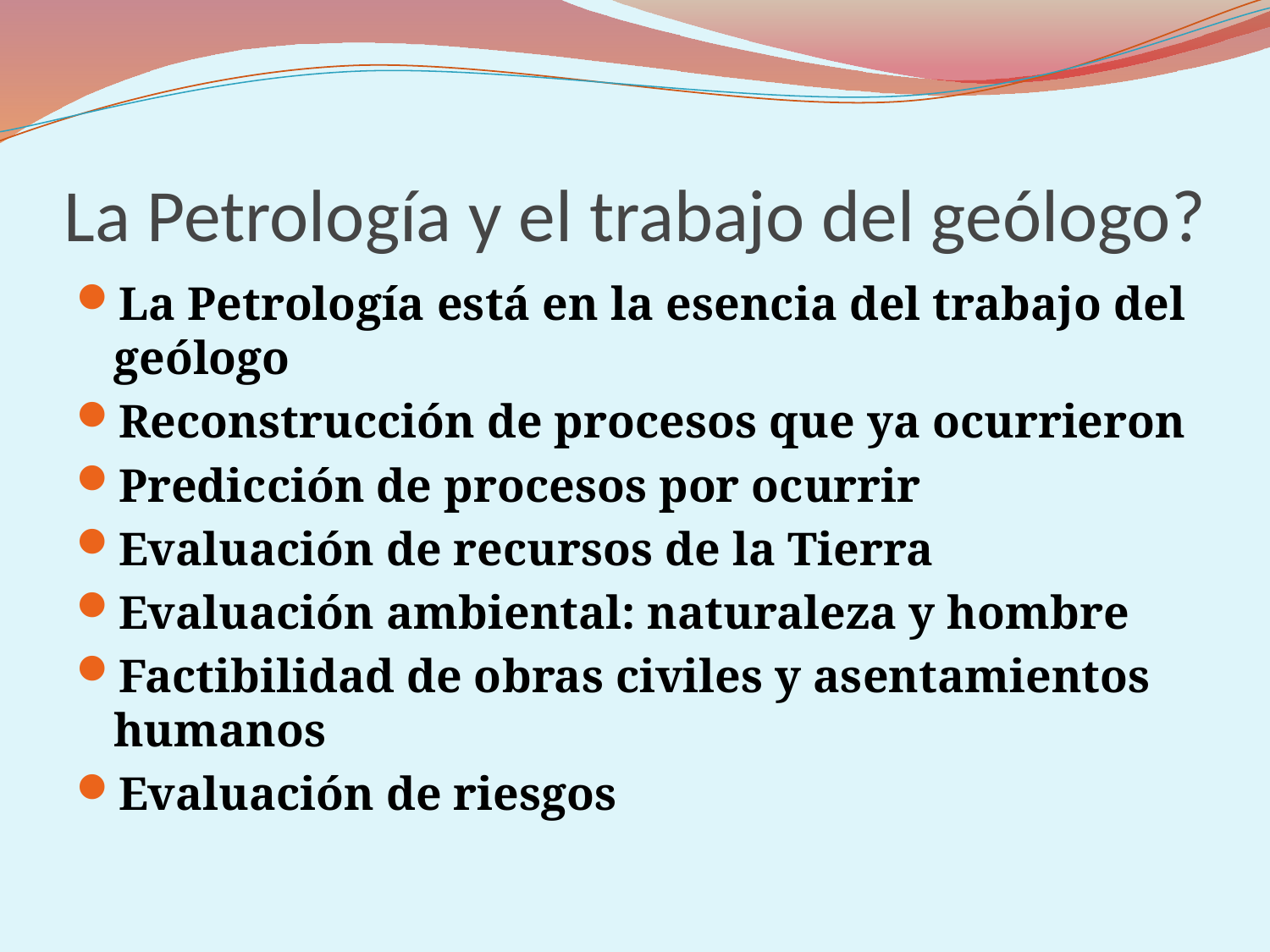

# La Petrología y el trabajo del geólogo?
La Petrología está en la esencia del trabajo del geólogo
Reconstrucción de procesos que ya ocurrieron
Predicción de procesos por ocurrir
Evaluación de recursos de la Tierra
Evaluación ambiental: naturaleza y hombre
Factibilidad de obras civiles y asentamientos humanos
Evaluación de riesgos